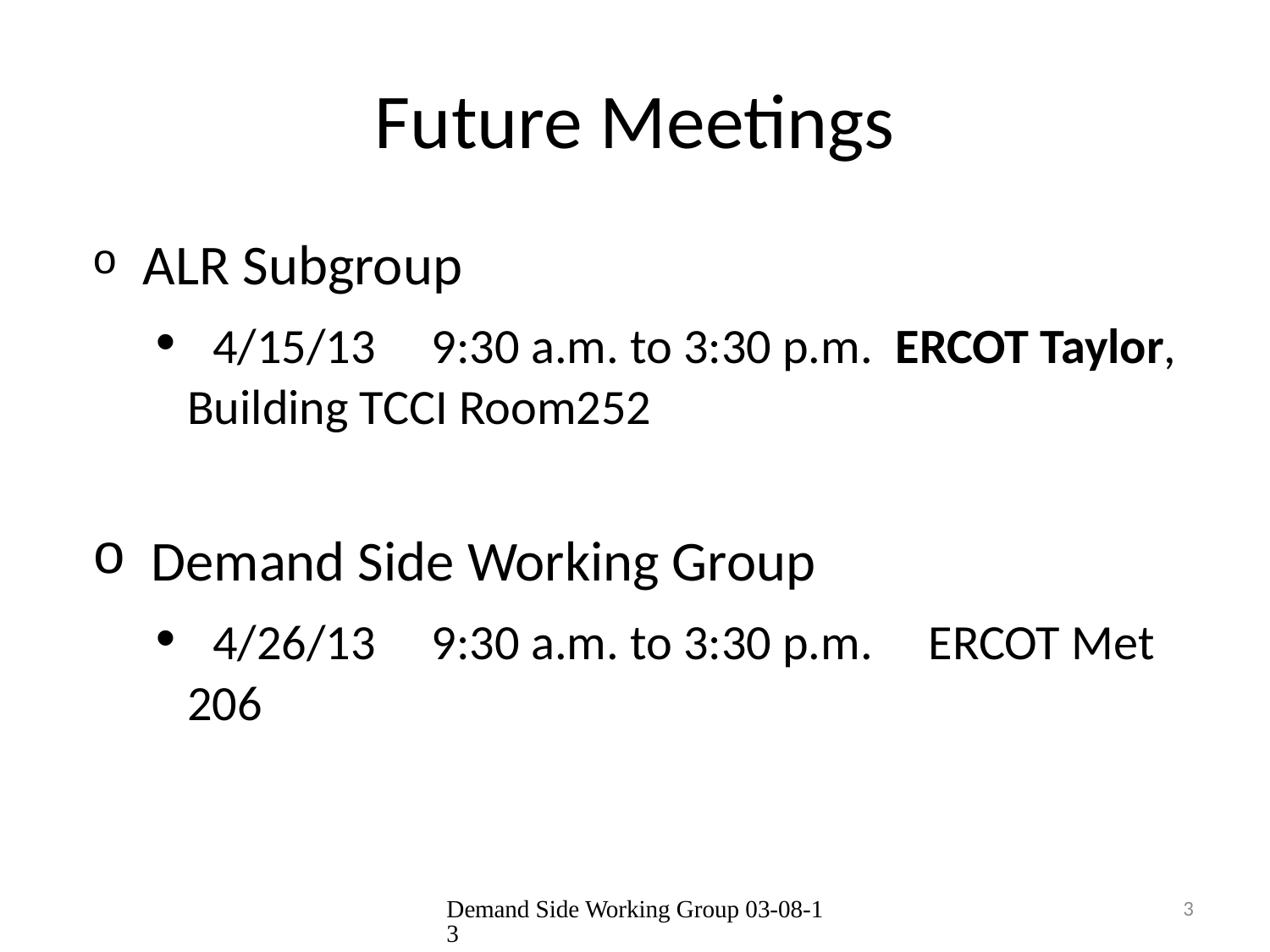

# Future Meetings
  ALR Subgroup
  4/15/13     9:30 a.m. to 3:30 p.m.  ERCOT Taylor, Building TCCI Room252

  Demand Side Working Group
  4/26/13     9:30 a.m. to 3:30 p.m.     ERCOT Met 206

Demand Side Working Group 03-08-13
3